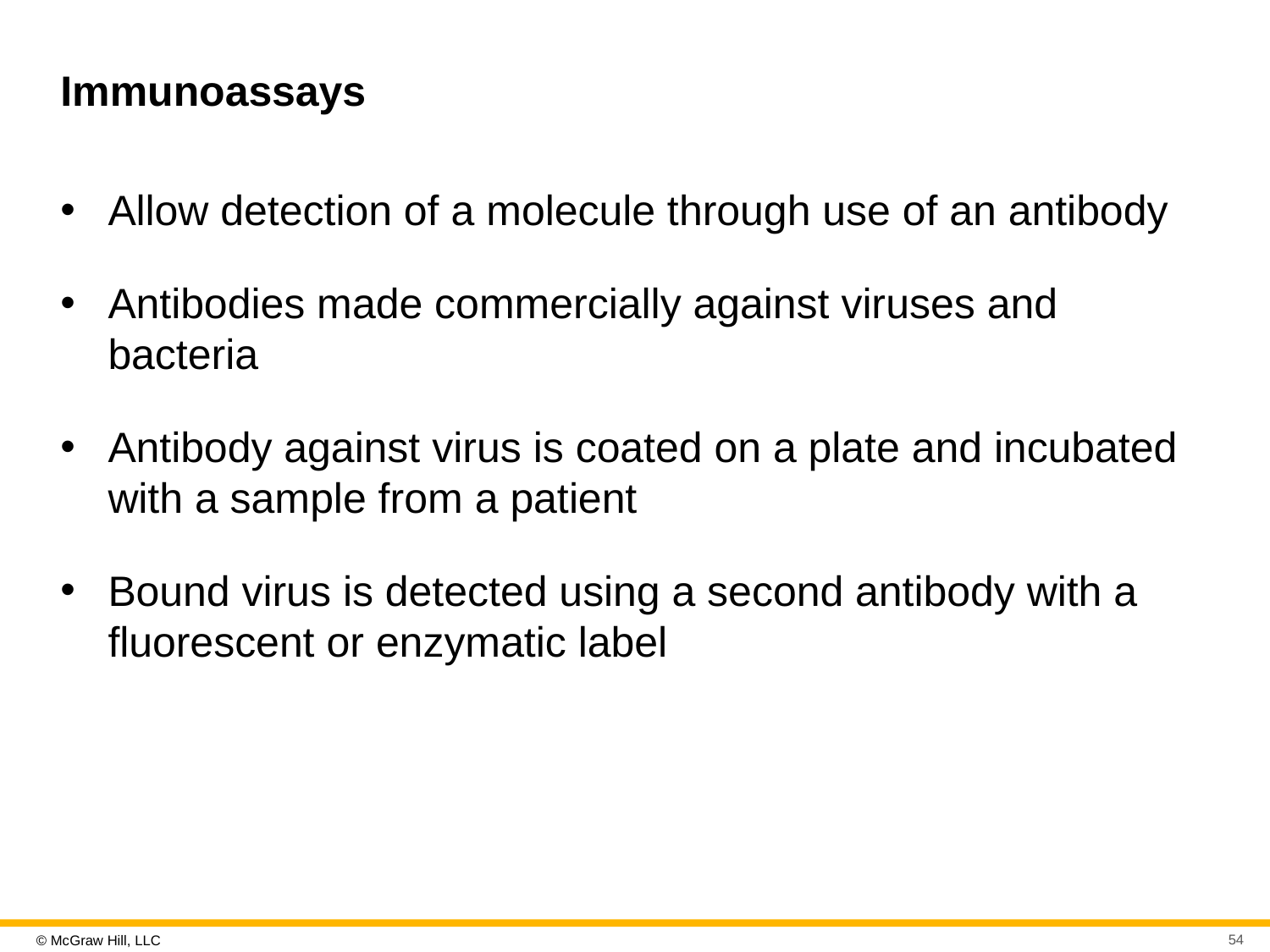

# Immunoassays
Allow detection of a molecule through use of an antibody
Antibodies made commercially against viruses and bacteria
Antibody against virus is coated on a plate and incubated with a sample from a patient
Bound virus is detected using a second antibody with a fluorescent or enzymatic label
54